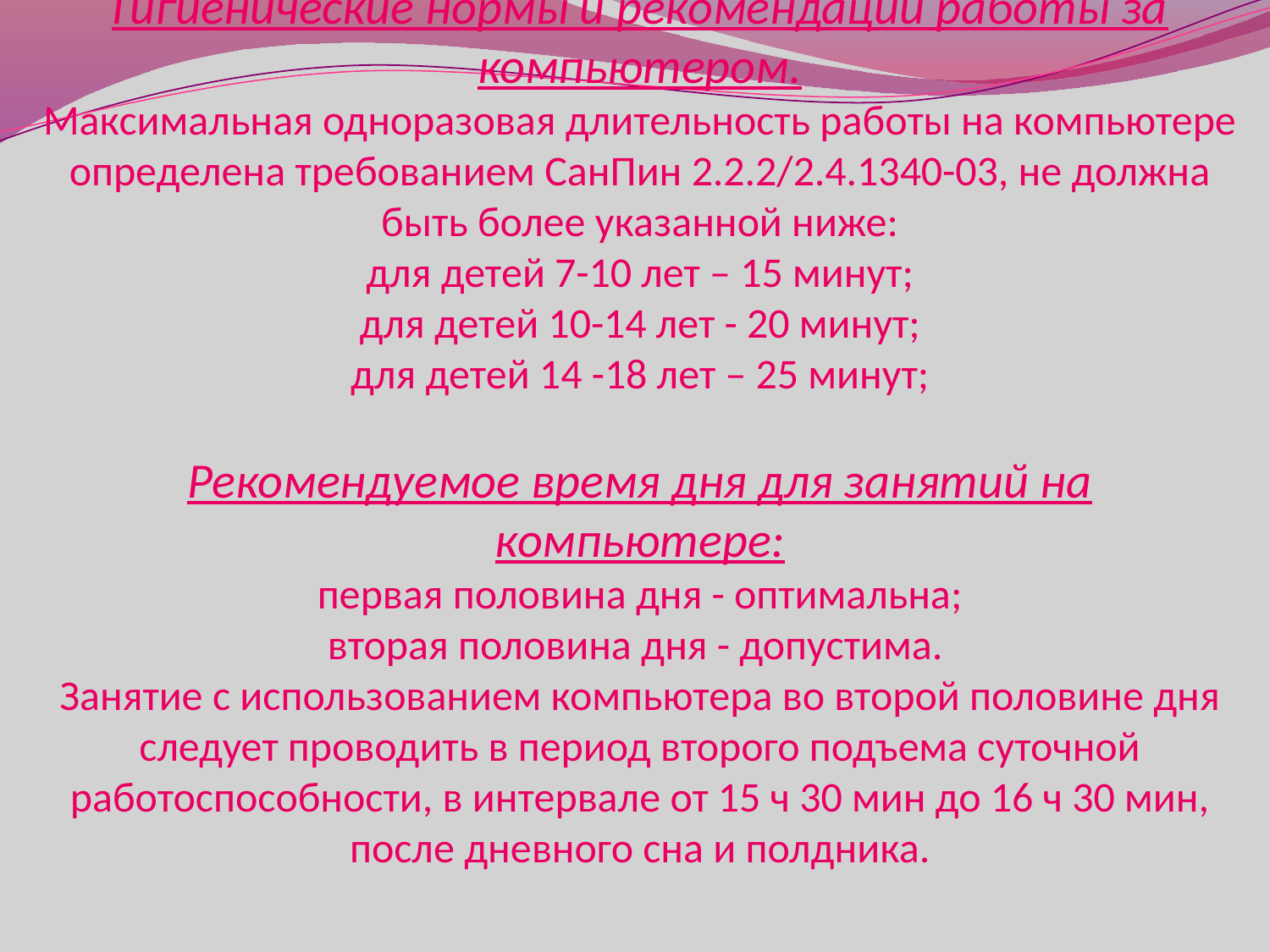

# Гигиенические нормы и рекомендации работы за компьютером. Максимальная одноразовая длительность работы на компьютере определена требованием СанПин 2.2.2/2.4.1340-03, не должна быть более указанной ниже: для детей 7-10 лет – 15 минут; для детей 10-14 лет - 20 минут; для детей 14 -18 лет – 25 минут; Рекомендуемое время дня для занятий на компьютере: первая половина дня - оптимальна; вторая половина дня - допустима. Занятие с использованием компьютера во второй половине дня следует проводить в период второго подъема суточной работоспособности, в интервале от 15 ч 30 мин до 16 ч 30 мин, после дневного сна и полдника.